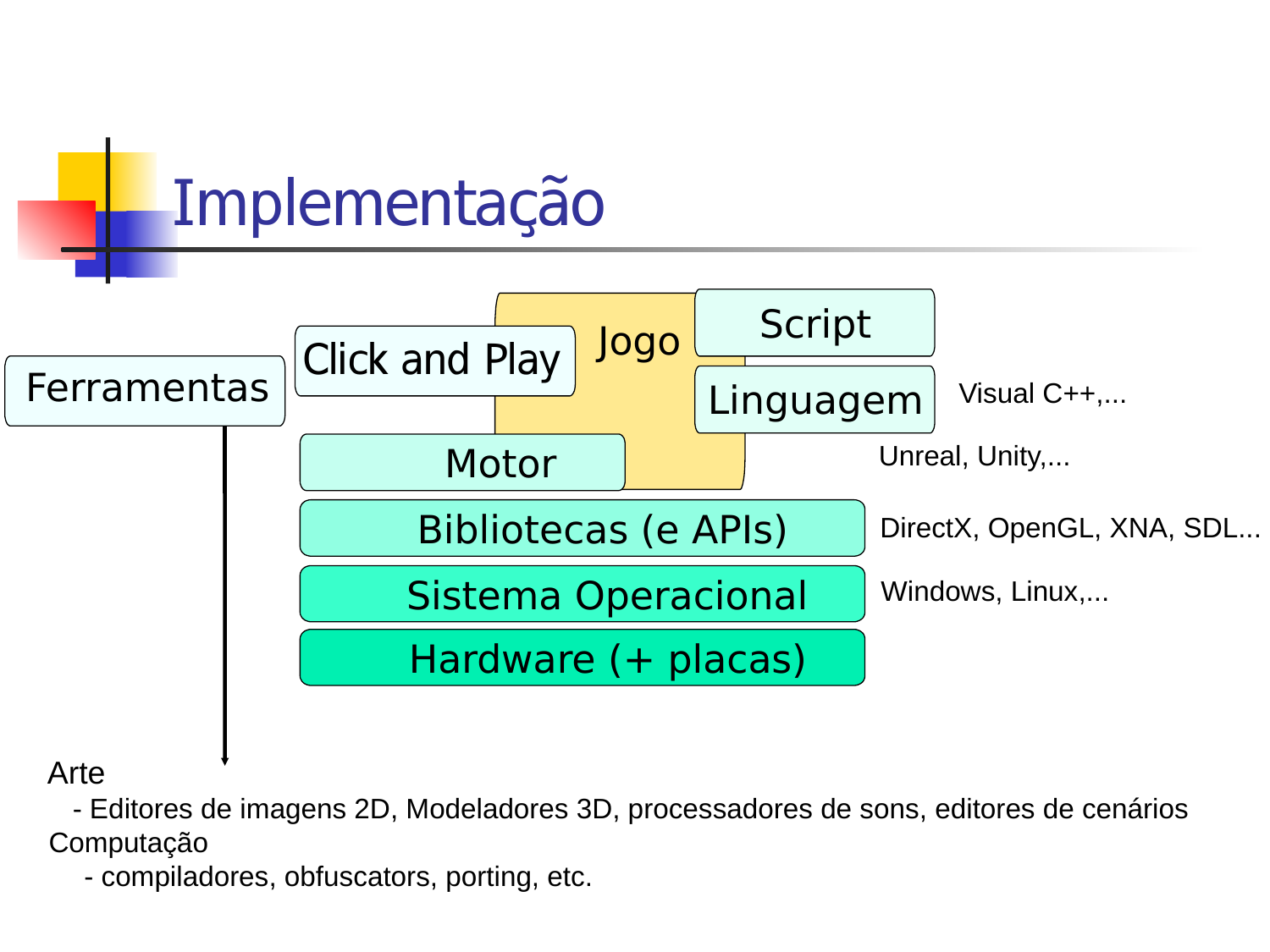

# Implementação

Script
Jogo
Click and Play

Ferramentas

Visual C++,...
Linguagem

Unreal, Unity,...

Motor

DirectX, OpenGL, XNA, SDL...
Bibliotecas (e APIs)

Windows, Linux,...
Sistema Operacional

Hardware (+ placas)
Arte
	- Editores de imagens 2D, Modeladores 3D, processadores de sons, editores de cenários
Computação
	- compiladores, obfuscators, porting, etc.